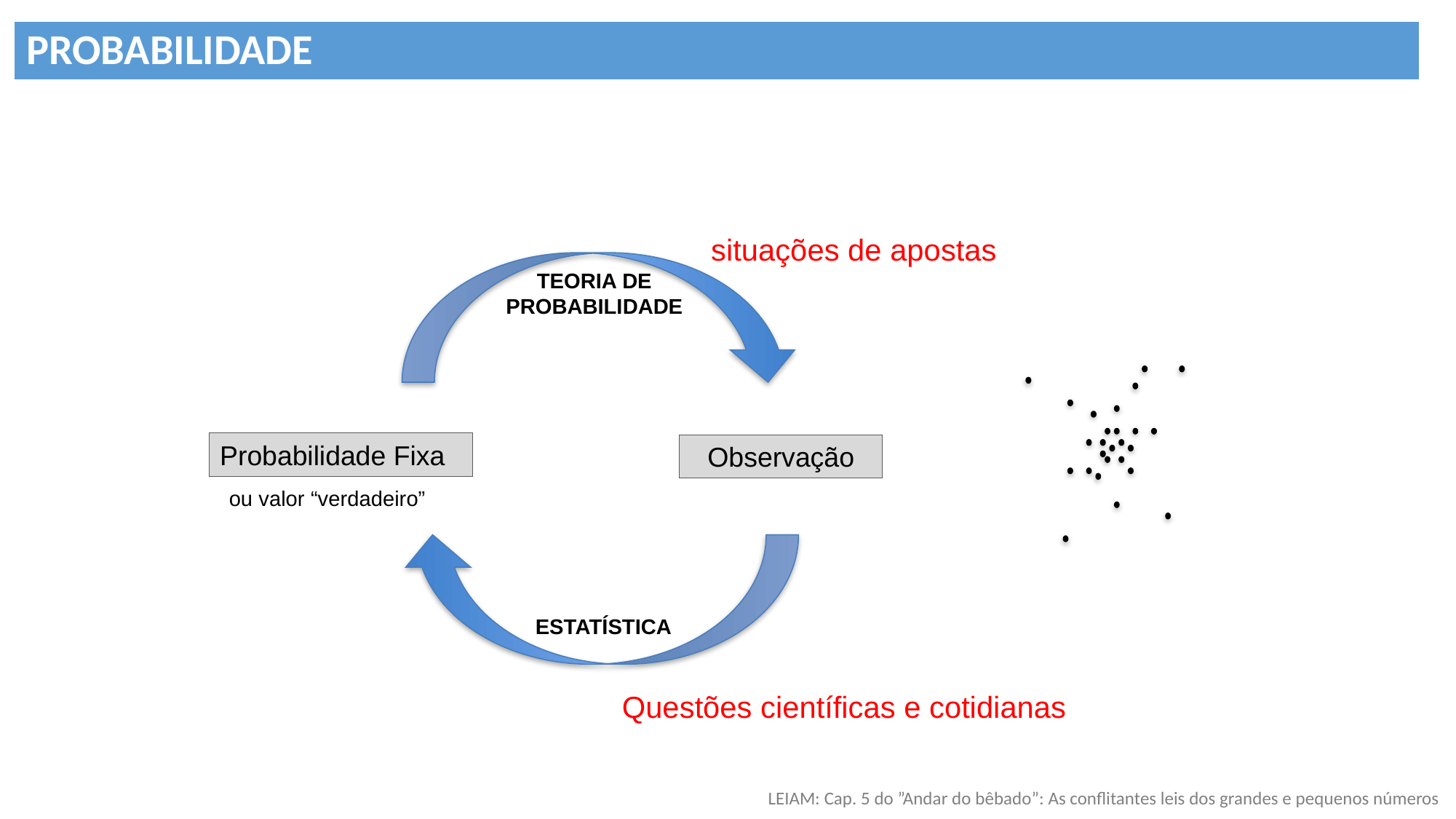

PROBABILIDADE
situações de apostas

TEORIA DE PROBABILIDADE
Observação

Probabilidade Fixa
ou valor “verdadeiro”

ESTATÍSTICA

Questões científicas e cotidianas
LEIAM: Cap. 5 do ”Andar do bêbado”: As conflitantes leis dos grandes e pequenos números